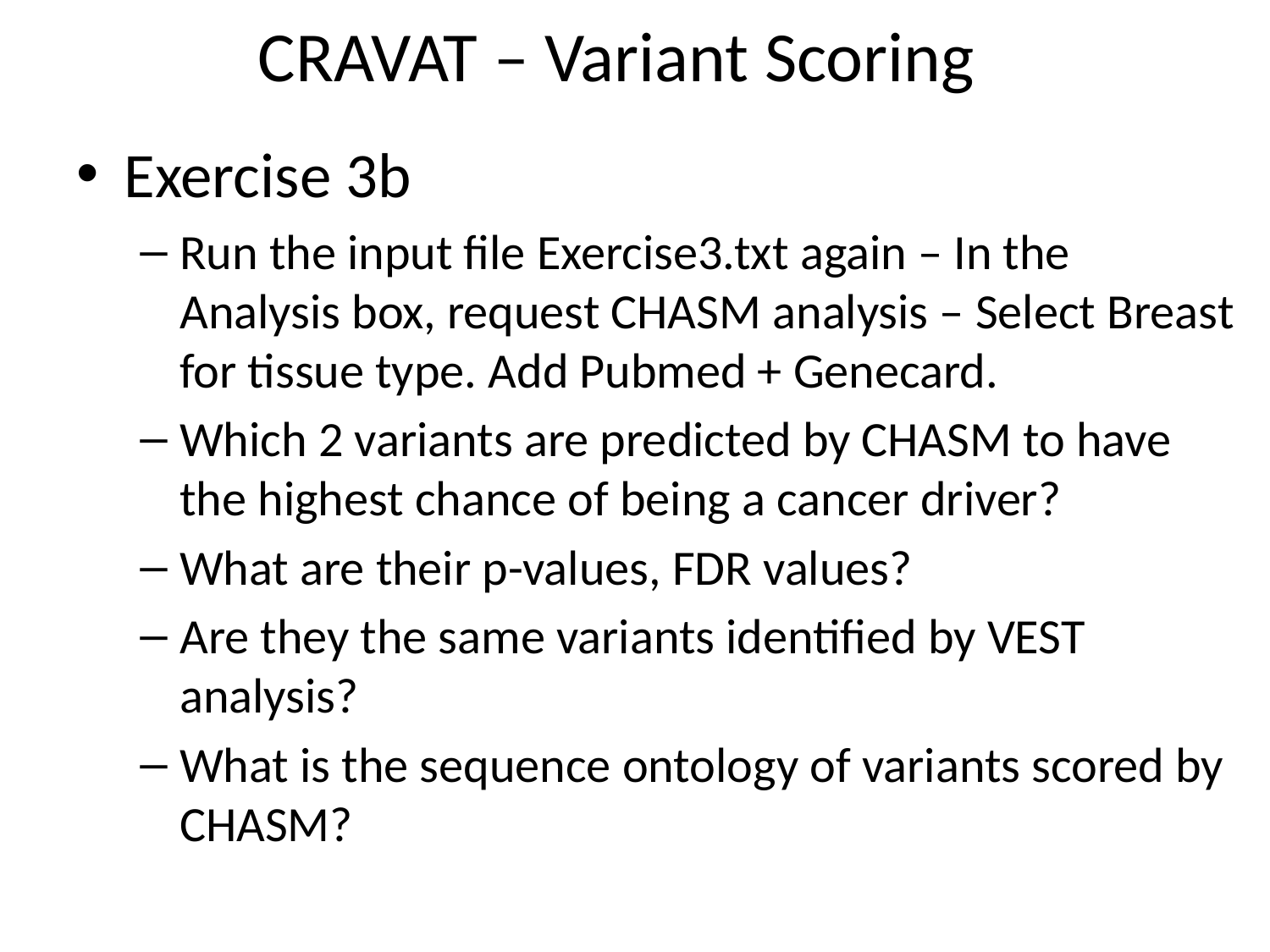

# CRAVAT – Variant Scoring

Exercise 3b
Run the input file Exercise3.txt again – In the Analysis box, request CHASM analysis – Select Breast for tissue type. Add Pubmed + Genecard.
Which 2 variants are predicted by CHASM to have the highest chance of being a cancer driver?
What are their p-values, FDR values?
Are they the same variants identified by VEST analysis?
What is the sequence ontology of variants scored by CHASM?